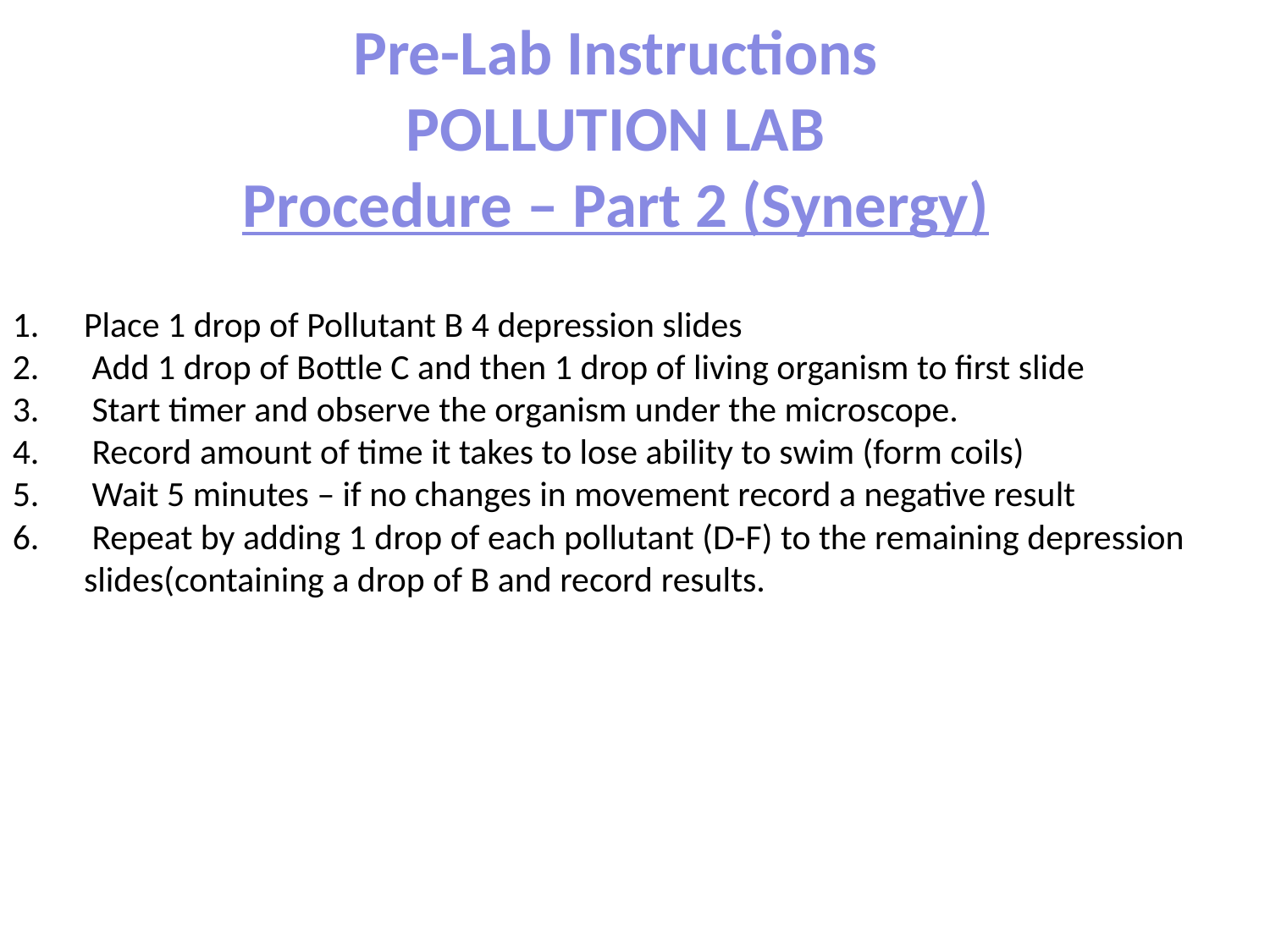

Pre-Lab Instructions
POLLUTION LAB
Procedure – Part 2 (Synergy)
Place 1 drop of Pollutant B 4 depression slides
 Add 1 drop of Bottle C and then 1 drop of living organism to first slide
 Start timer and observe the organism under the microscope.
 Record amount of time it takes to lose ability to swim (form coils)
 Wait 5 minutes – if no changes in movement record a negative result
 Repeat by adding 1 drop of each pollutant (D-F) to the remaining depression slides(containing a drop of B and record results.